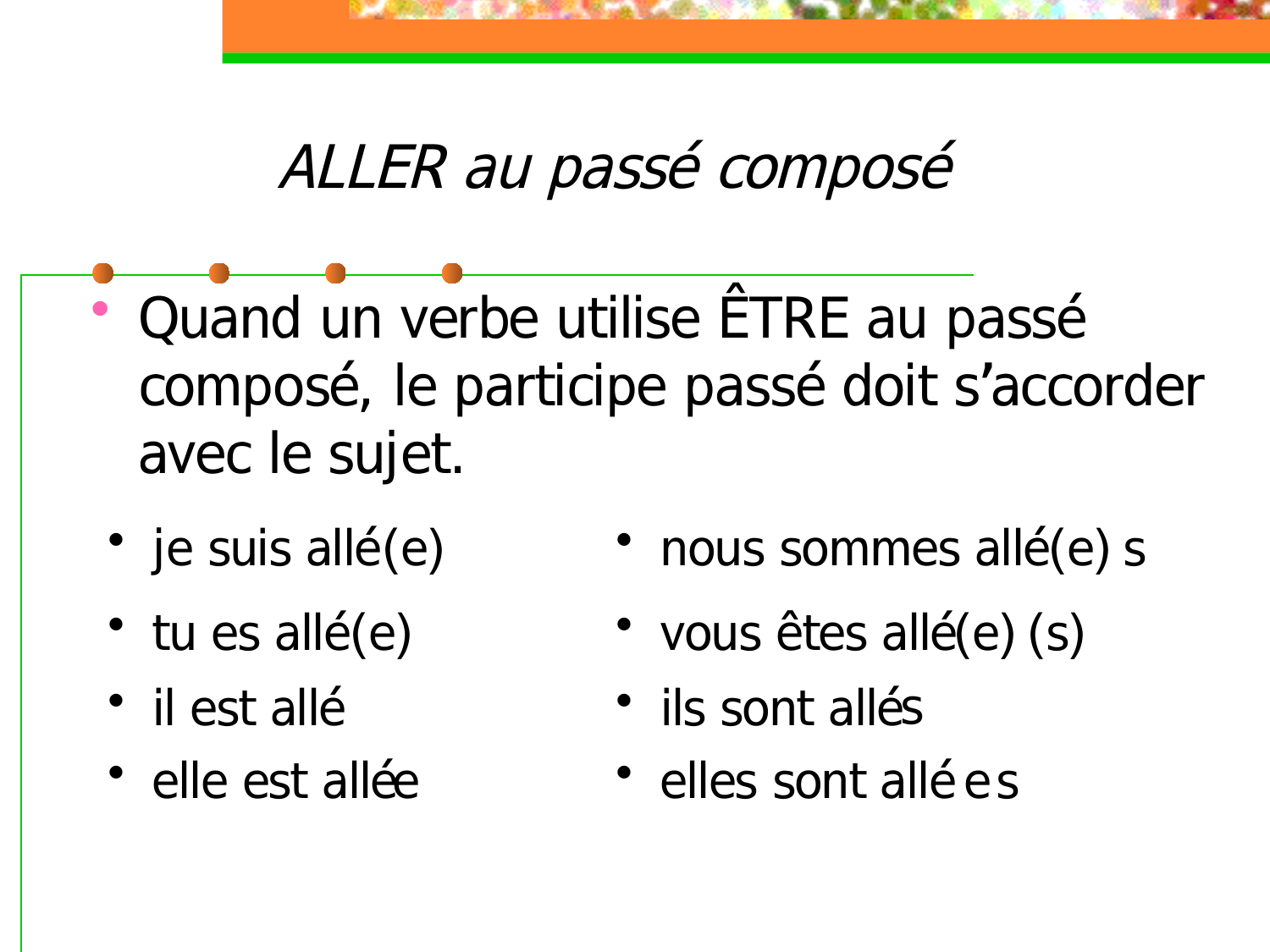

# ALLER au passé composé
Quand un verbe utilise ÊTRE au passé composé, le participe passé doit s’accorder avec le sujet.
 je suis allé
(e)
 nous sommes allé
(e)
s
 tu es allé
(e)
 vous êtes allé
(e)
(s)
s
 il est allé
 ils sont allé
 elle est allé
e
 elles sont allé
e
s